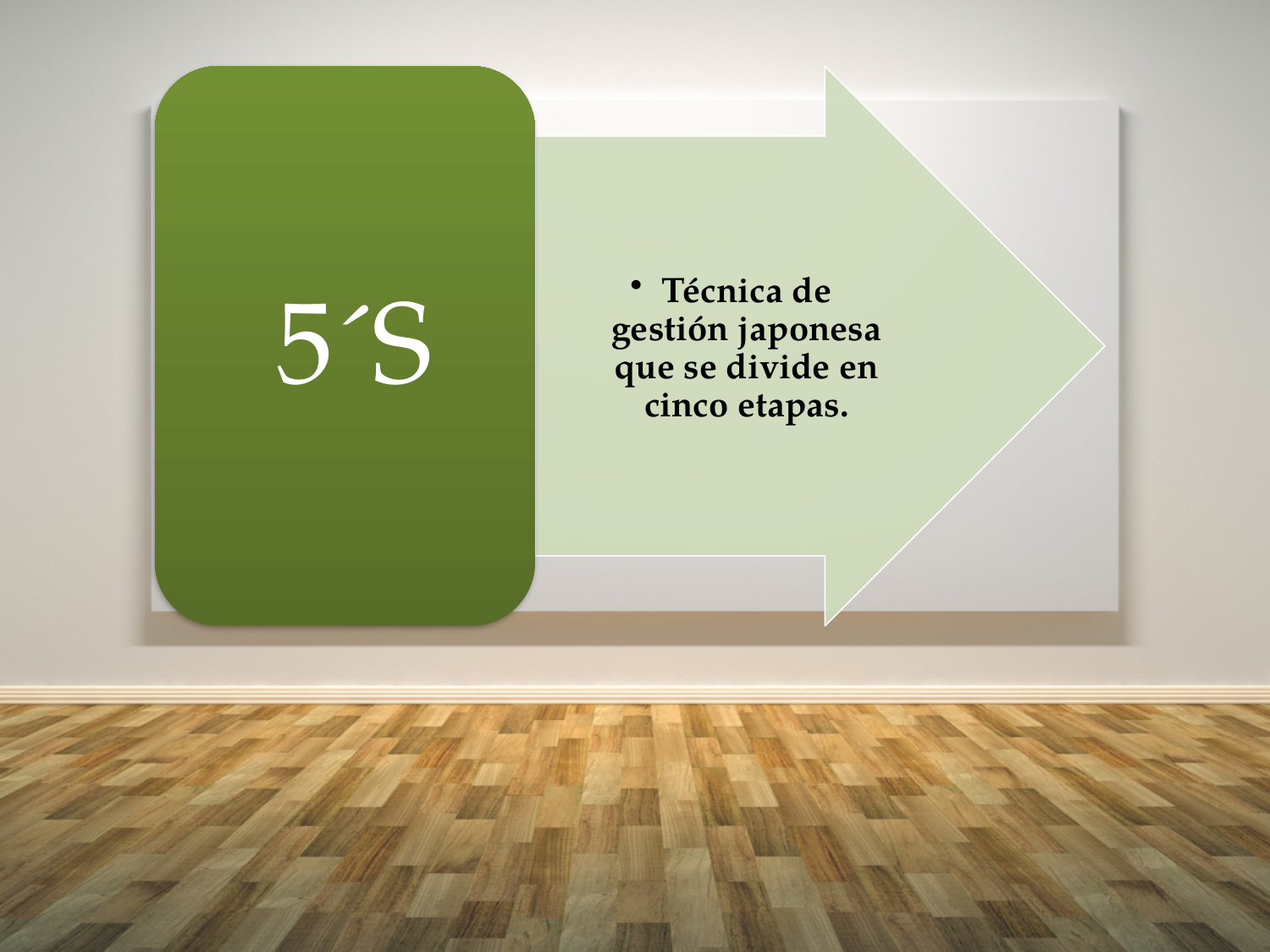

Técnica de gestión japonesa que se divide en cinco etapas.
5´S